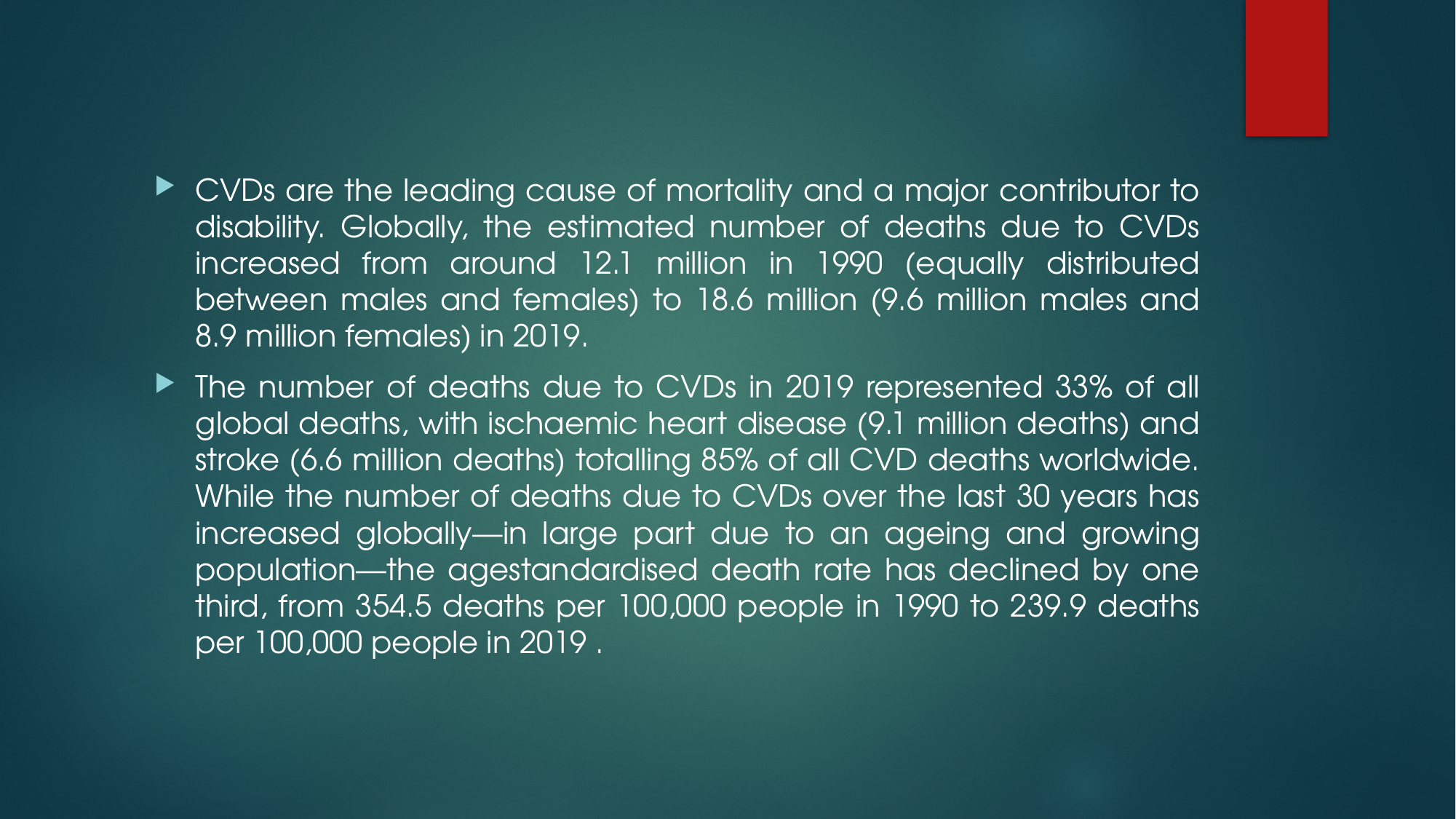

CVDs are the leading cause of mortality and a major contributor to disability. Globally, the estimated number of deaths due to CVDs increased from around 12.1 million in 1990 (equally distributed between males and females) to 18.6 million (9.6 million males and 8.9 million females) in 2019.
The number of deaths due to CVDs in 2019 represented 33% of all global deaths, with ischaemic heart disease (9.1 million deaths) and stroke (6.6 million deaths) totalling 85% of all CVD deaths worldwide. While the number of deaths due to CVDs over the last 30 years has increased globally—in large part due to an ageing and growing population—the agestandardised death rate has declined by one third, from 354.5 deaths per 100,000 people in 1990 to 239.9 deaths per 100,000 people in 2019 .